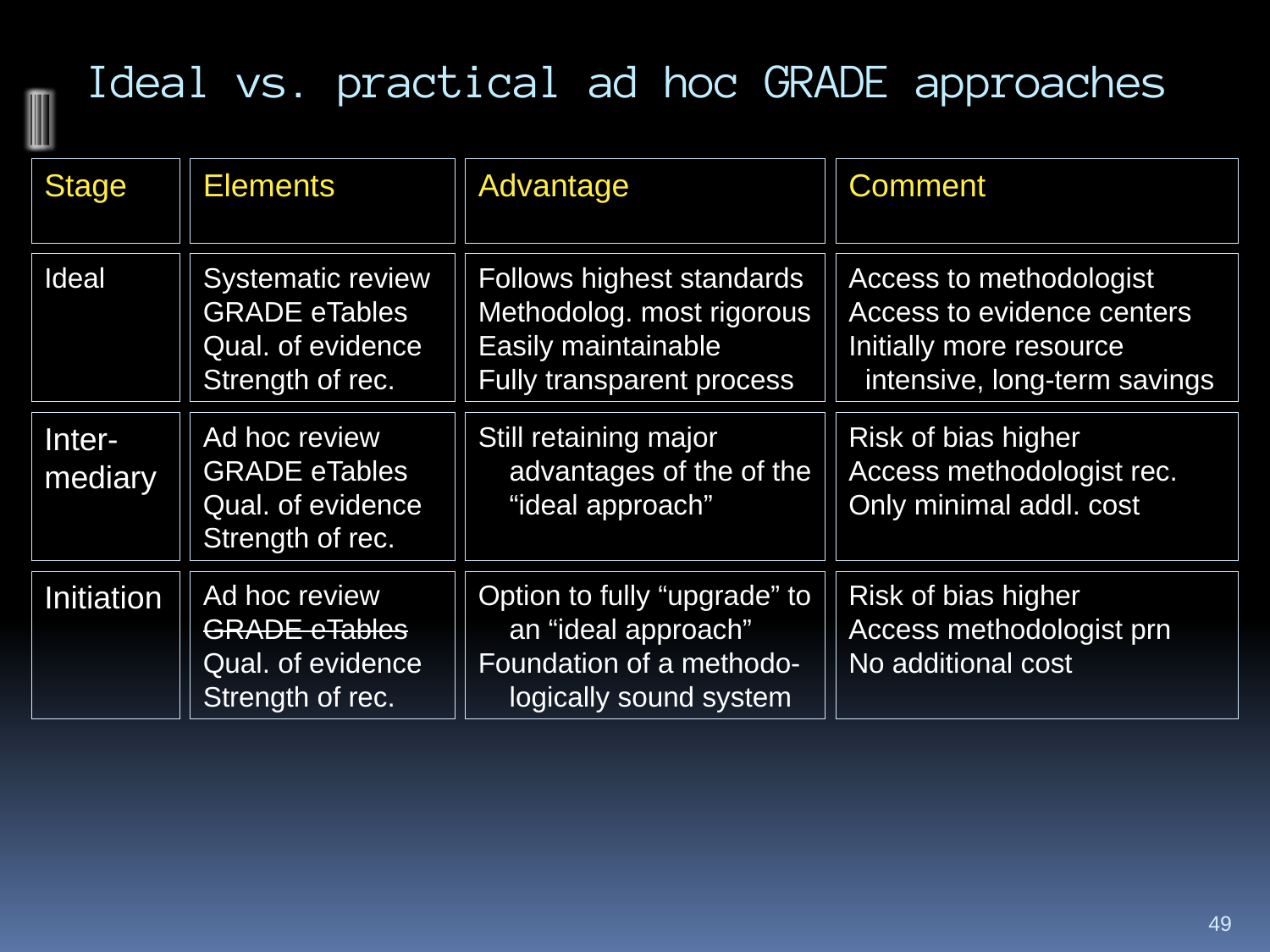

# Ideal vs. practical ad hoc GRADE approaches
Stage
Elements
Advantage
Comment
Ideal
Systematic review
GRADE eTables
Qual. of evidence
Strength of rec.
Follows highest standards
Methodolog. most rigorous
Easily maintainable
Fully transparent process

Access to methodologist
Access to evidence centers
Initially more resource intensive, long-term savings

Inter-mediary
Ad hoc review
GRADE eTables
Qual. of evidence
Strength of rec.
Still retaining major advantages of the of the “ideal approach”

Risk of bias higher
Access methodologist rec.
Only minimal addl. cost

Initiation
Ad hoc review
GRADE eTables
Qual. of evidence
Strength of rec.
Option to fully “upgrade” to an “ideal approach”
Foundation of a methodo-logically sound system

Risk of bias higher
Access methodologist prn
No additional cost

49